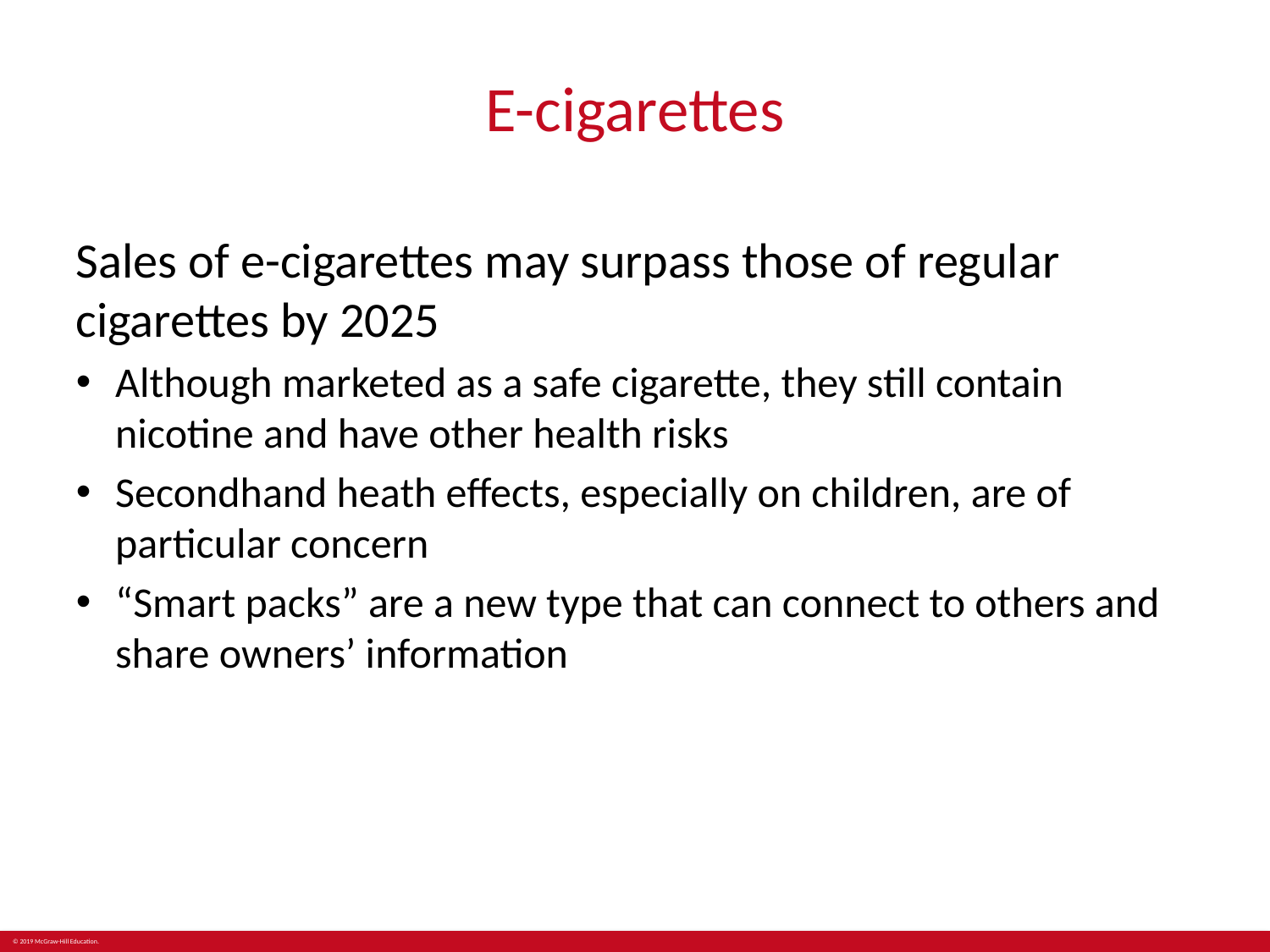

# E-cigarettes
Sales of e-cigarettes may surpass those of regular cigarettes by 2025
Although marketed as a safe cigarette, they still contain nicotine and have other health risks
Secondhand heath effects, especially on children, are of particular concern
“Smart packs” are a new type that can connect to others and share owners’ information